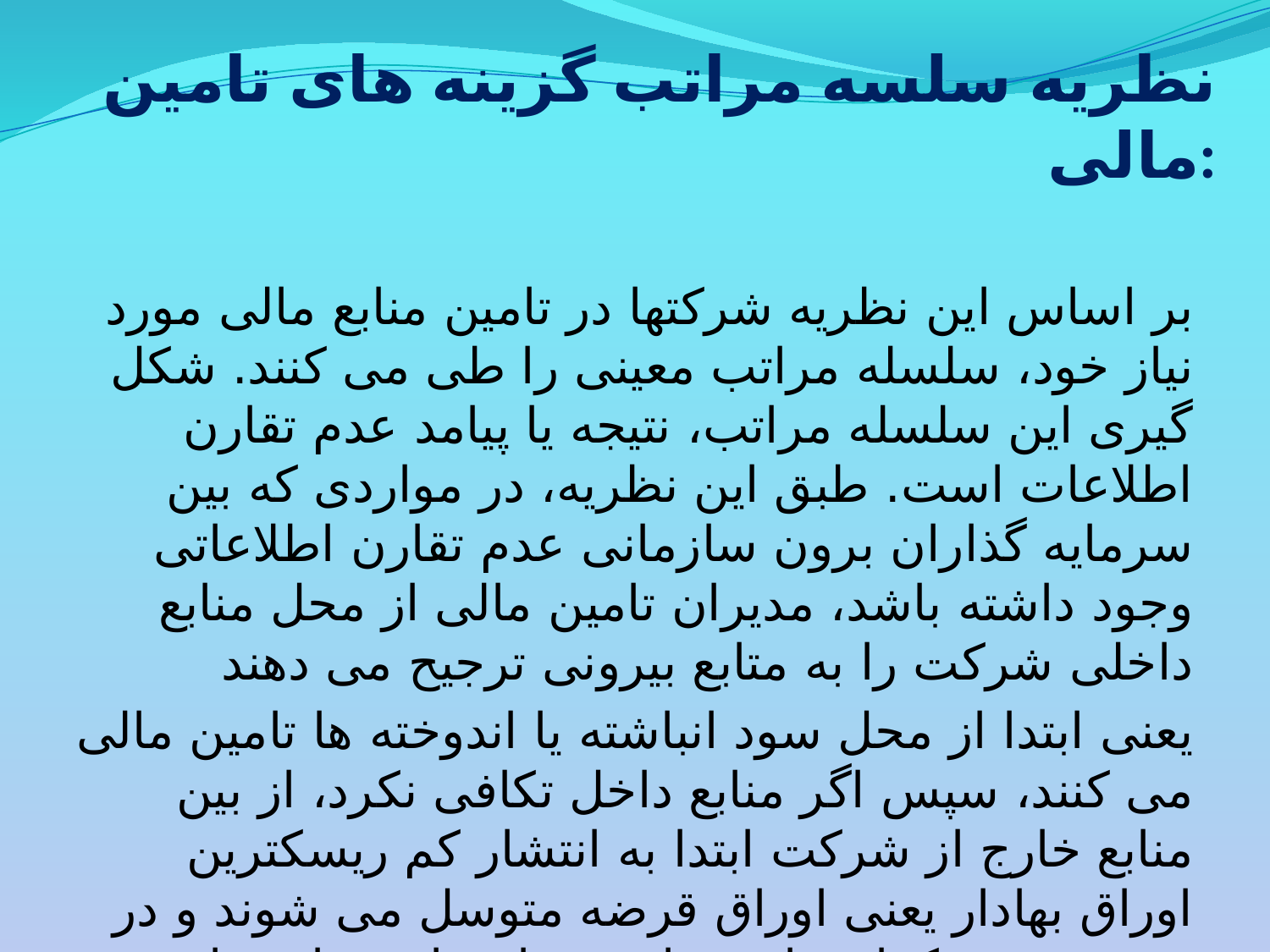

# نظريه سلسه مراتب گزينه های تامين مالی:
بر اساس این نظریه شرکتها در تامین منابع مالی مورد نیاز خود، سلسله مراتب معینی را طی می کنند. شکل گیری این سلسله مراتب، نتیجه یا پیامد عدم تقارن اطلاعات است. طبق این نظریه، در مواردی که بین سرمایه گذاران برون سازمانی عدم تقارن اطلاعاتی وجود داشته باشد، مدیران تامین مالی از محل منابع داخلی شرکت را به متابع بیرونی ترجیح می دهند
یعنی ابتدا از محل سود انباشته یا اندوخته ها تامین مالی می کنند، سپس اگر منابع داخل تکافی نکرد، از بین منابع خارج از شرکت ابتدا به انتشار کم ریسکترین اوراق بهادار یعنی اوراق قرضه متوسل می شوند و در صورت عدم کفایت استقراض به انتشار سهام مبادرت می ورزند.